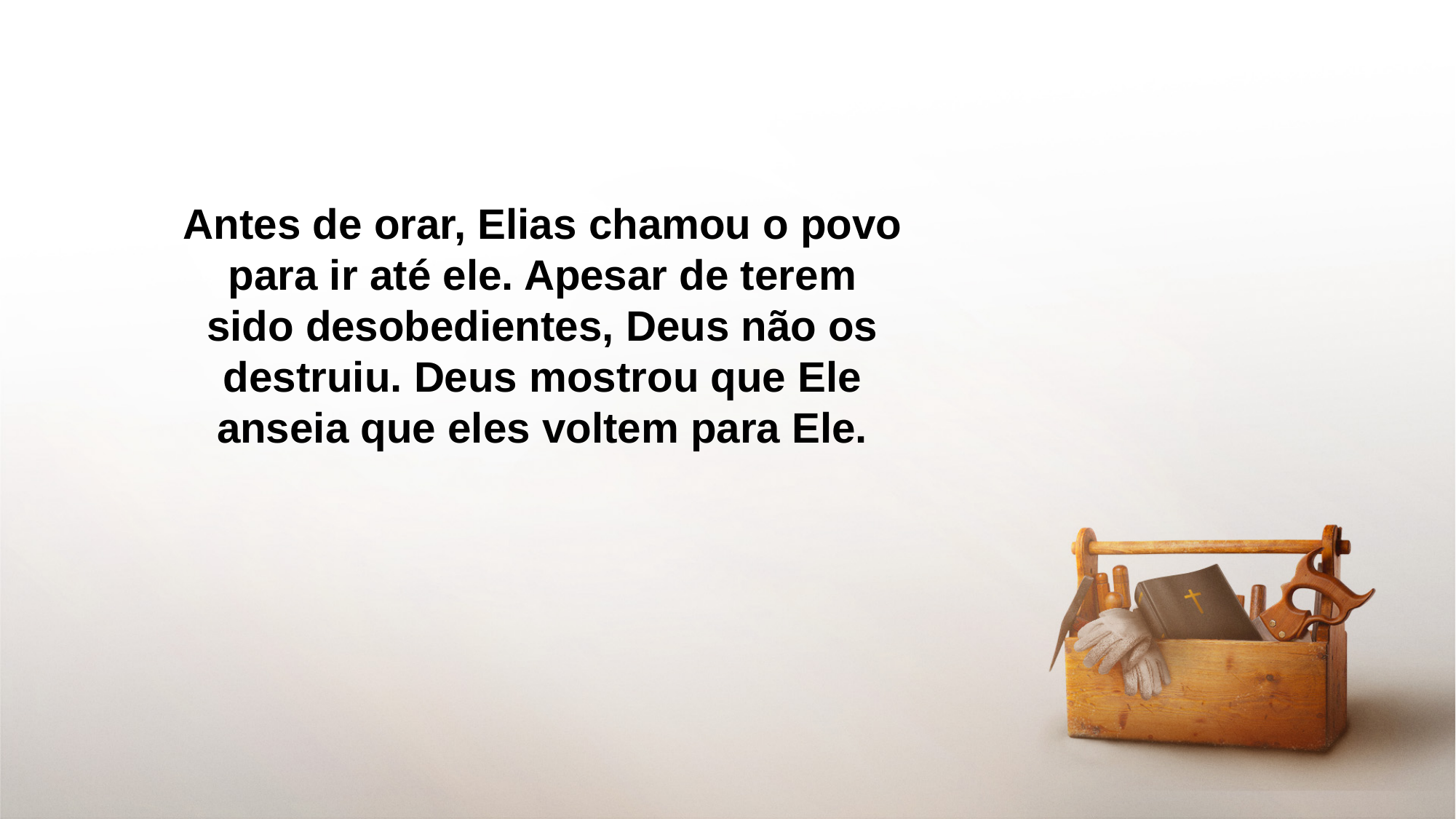

Antes de orar, Elias chamou o povo para ir até ele. Apesar de terem sido desobedientes, Deus não os destruiu. Deus mostrou que Ele anseia que eles voltem para Ele.